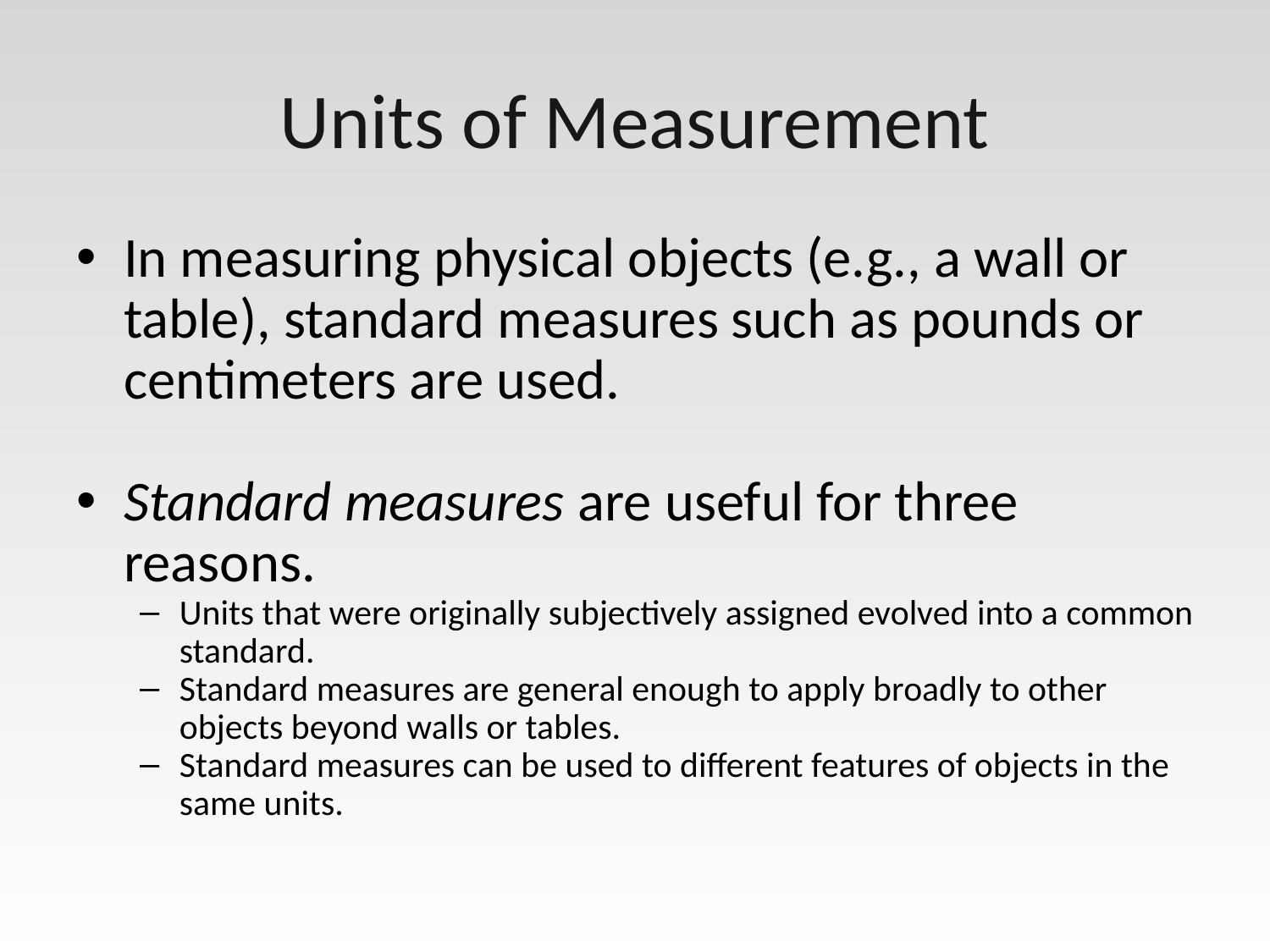

# Units of Measurement
In measuring physical objects (e.g., a wall or table), standard measures such as pounds or centimeters are used.

Standard measures are useful for three reasons.
Units that were originally subjectively assigned evolved into a common standard.
Standard measures are general enough to apply broadly to other objects beyond walls or tables.
Standard measures can be used to different features of objects in the same units.